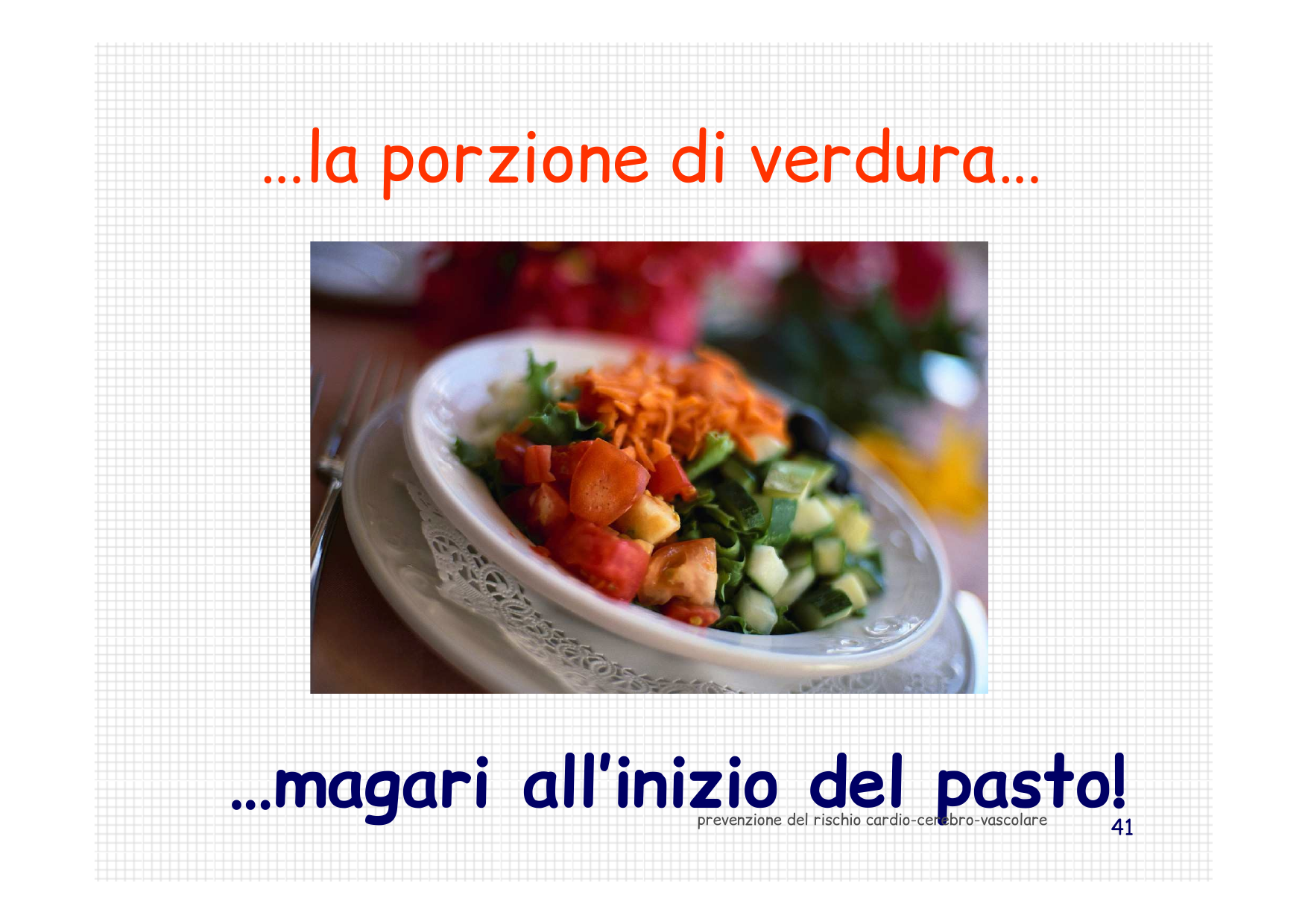

# …la porzione di verdura…

…magari	all’inizio	del	pasto!
prevenzione del rischio cardio-cerebro-vascolare
41